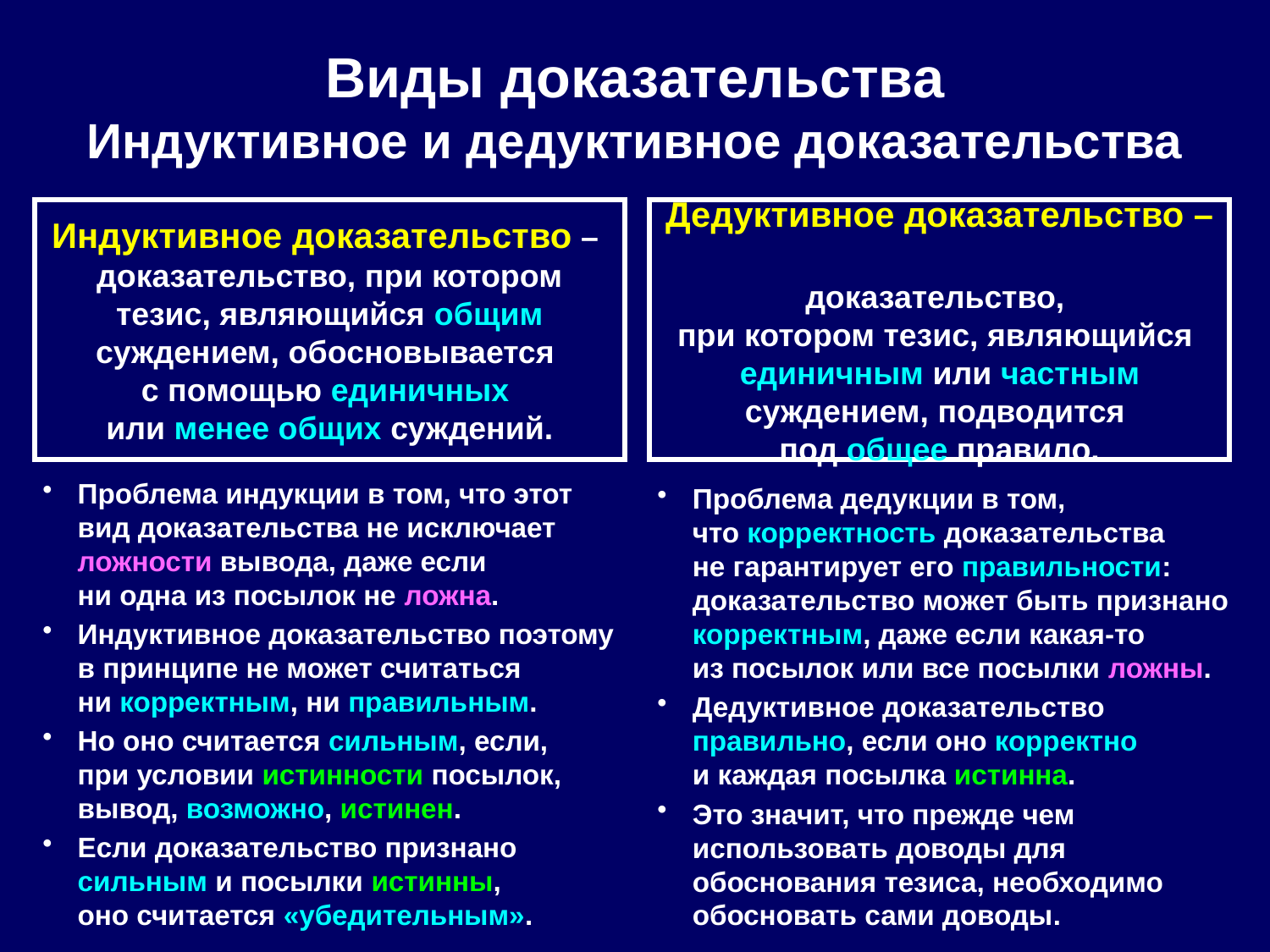

# Виды доказательства Индуктивное и дедуктивное доказательства
Индуктивное доказательство –
доказательство, при котором тезис, являющийся общим суждением, обосновывается
с помощью единичных
или менее общих суждений.
Дедуктивное доказательство –
доказательство,
при котором тезис, являющийся
единичным или частным суждением, подводится
под общее правило.
Проблема индукции в том, что этот вид доказательства не исключает ложности вывода, даже если
ни одна из посылок не ложна.
Индуктивное доказательство поэтому в принципе не может считаться
ни корректным, ни правильным.
Но оно считается сильным, если,
при условии истинности посылок, вывод, возможно, истинен.
Если доказательство признано сильным и посылки истинны,
оно считается «убедительным».
Проблема дедукции в том,
что корректность доказательства
не гарантирует его правильности: доказательство может быть признано корректным, даже если какая-то
из посылок или все посылки ложны.
Дедуктивное доказательство правильно, если оно корректно
и каждая посылка истинна.
Это значит, что прежде чем использовать доводы для обоснования тезиса, необходимо обосновать сами доводы.